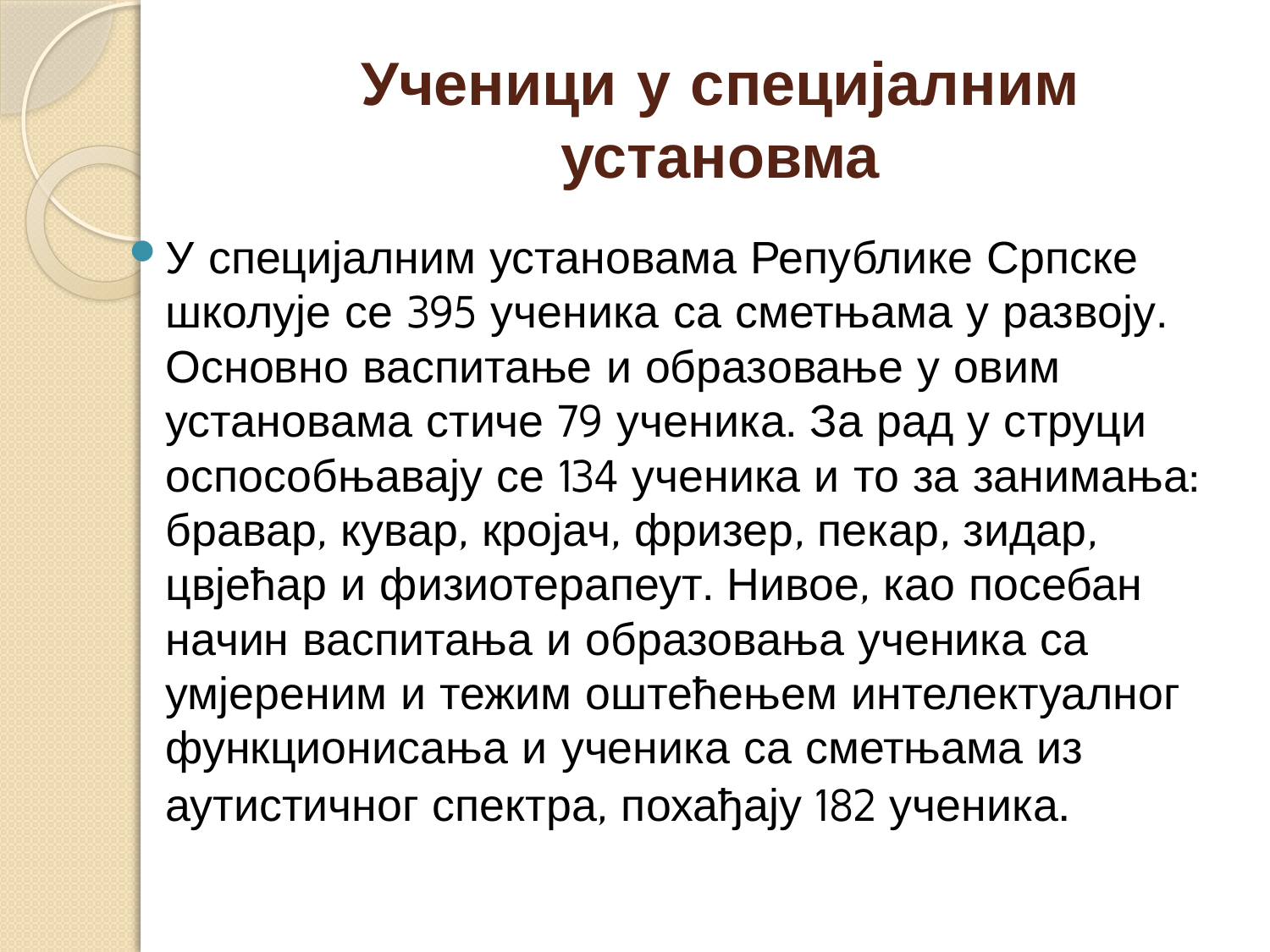

# Ученици у специјалним установма
У специјалним установама Републике Српске школује се 395 ученика са сметњама у развоју. Основно васпитање и образовање у овим установама стиче 79 ученика. За рад у струци оспособњавају се 134 ученика и то за занимања: бравар, кувар, кројач, фризер, пекар, зидар, цвјећар и физиотерапеут. Нивое, као посебан начин васпитања и образовања ученика са умјереним и тежим оштећењем интелектуалног функционисања и ученика са сметњама из аутистичног спектра, похађају 182 ученика.